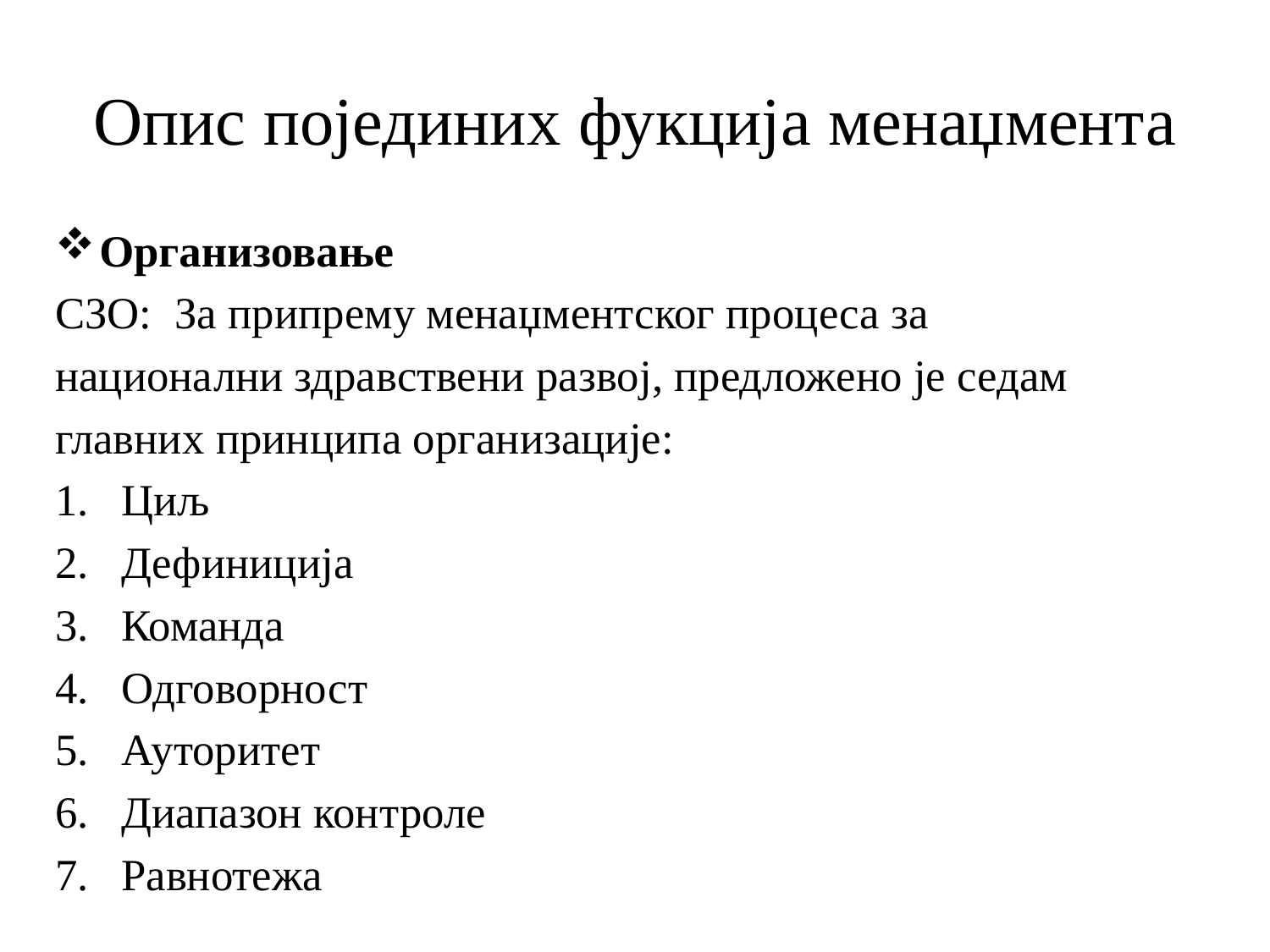

# Опис појединих фукција менаџмента
Организовање
СЗО:  За припрему менаџментског процеса за
национални здравствени развој, предложено је седам
главних принципа организације:
Циљ
Дефиниција
Команда
Одговорност
Ауторитет
Диапазон контроле
Равнотежа